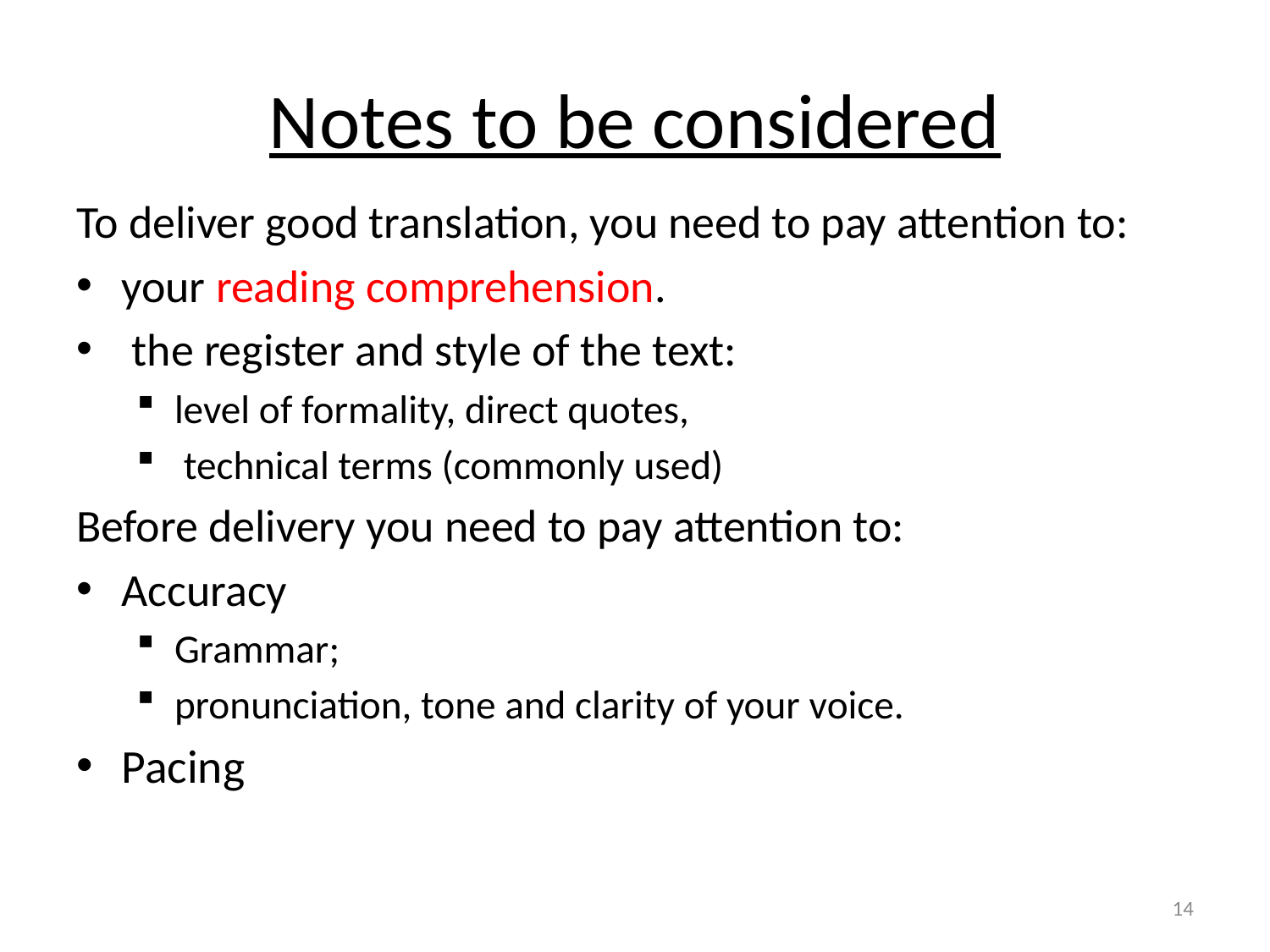

# Notes to be considered
To deliver good translation, you need to pay attention to:
your reading comprehension.
 the register and style of the text:
level of formality, direct quotes,
 technical terms (commonly used)
Before delivery you need to pay attention to:
Accuracy
Grammar;
pronunciation, tone and clarity of your voice.
Pacing

14